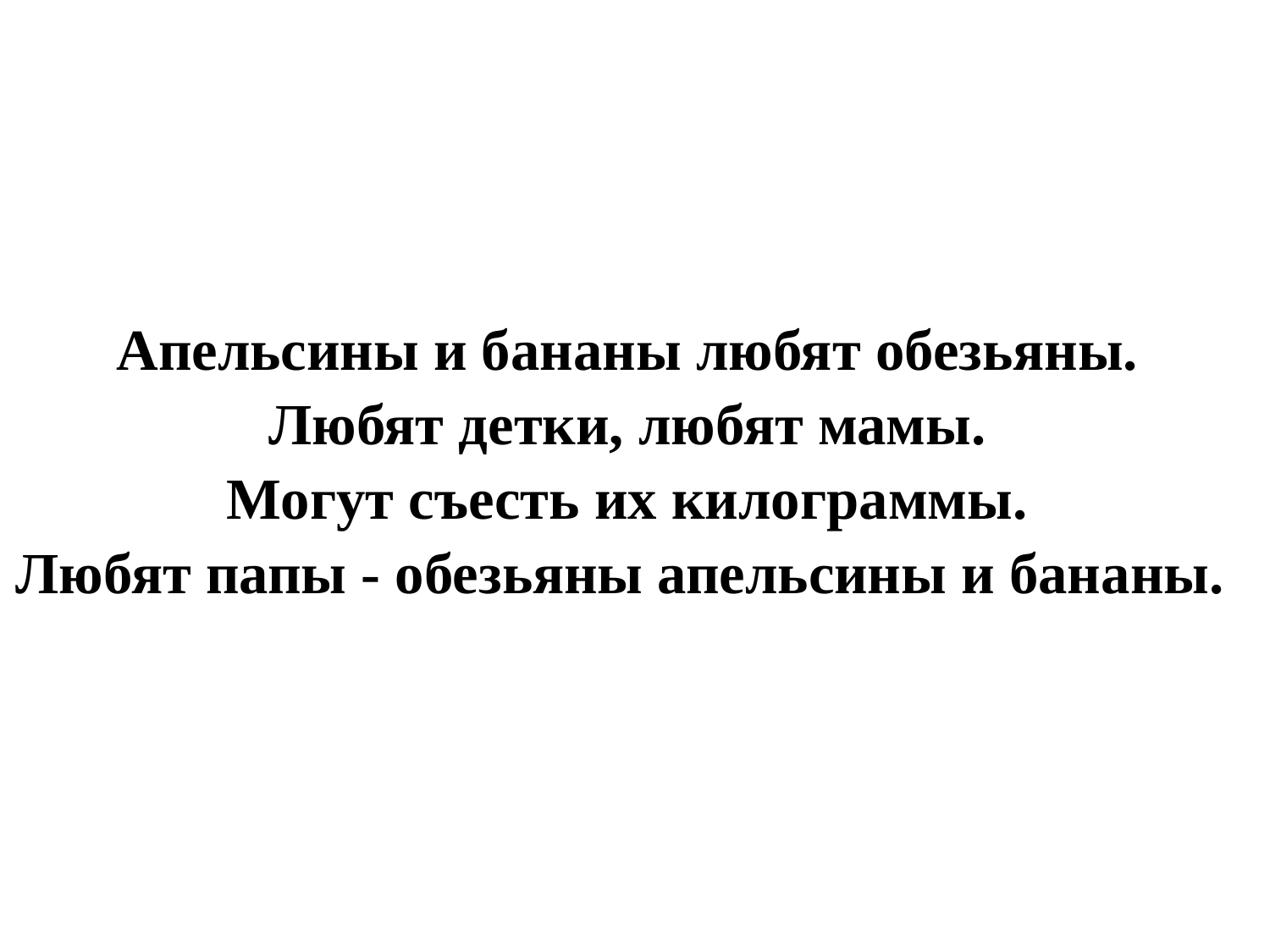

# Апельсины и бананы любят обезьяны. Любят детки, любят мамы. Могут съесть их килограммы. Любят папы - обезьяны апельсины и бананы.